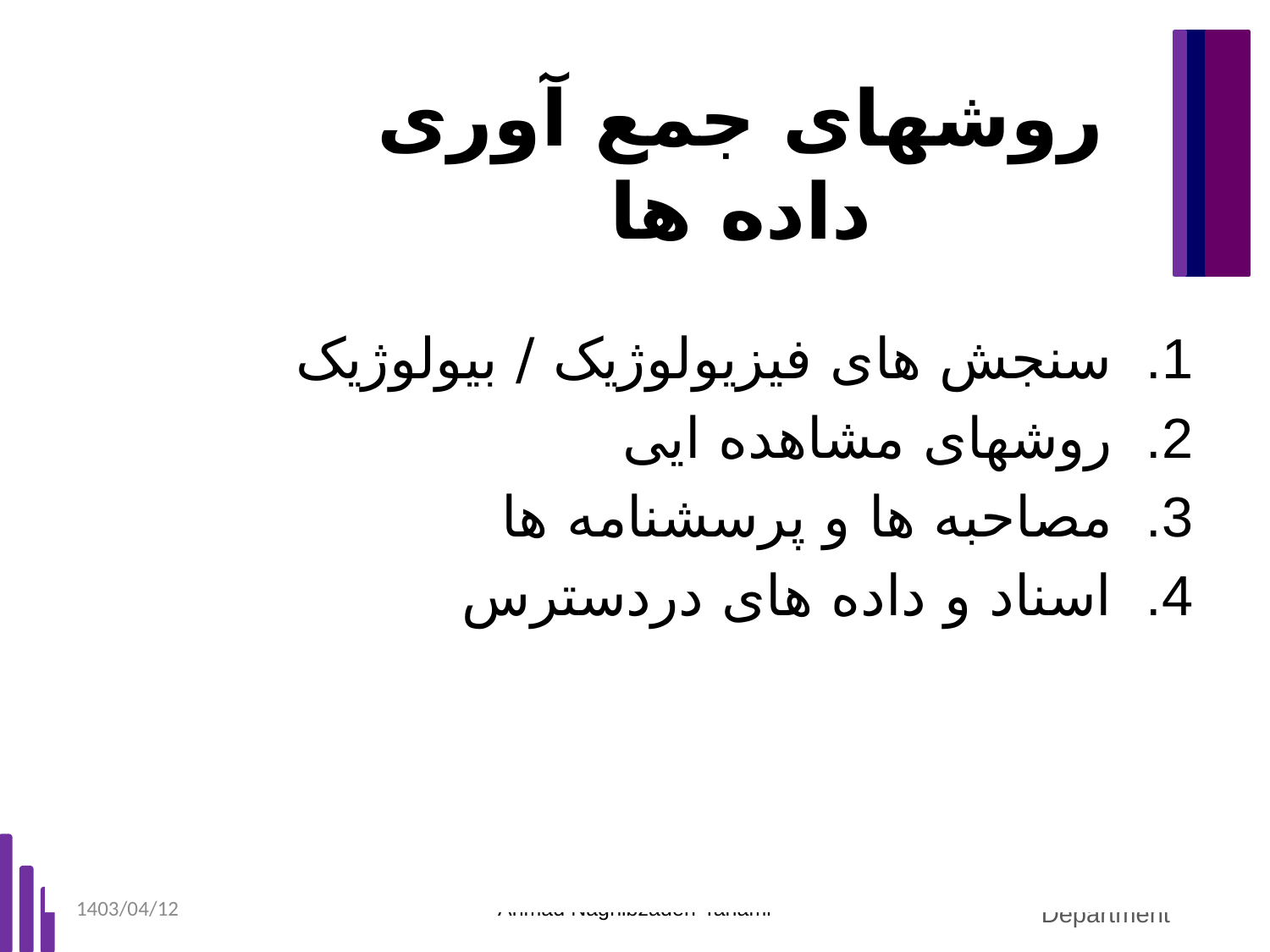

# روشهای جمع آوری داده ها
سنجش های فیزیولوژیک / بیولوژیک
روشهای مشاهده ایی
مصاحبه ها و پرسشنامه ها
اسناد و داده های دردسترس
1403/04/12
Ahmad Naghibzadeh-Tahami